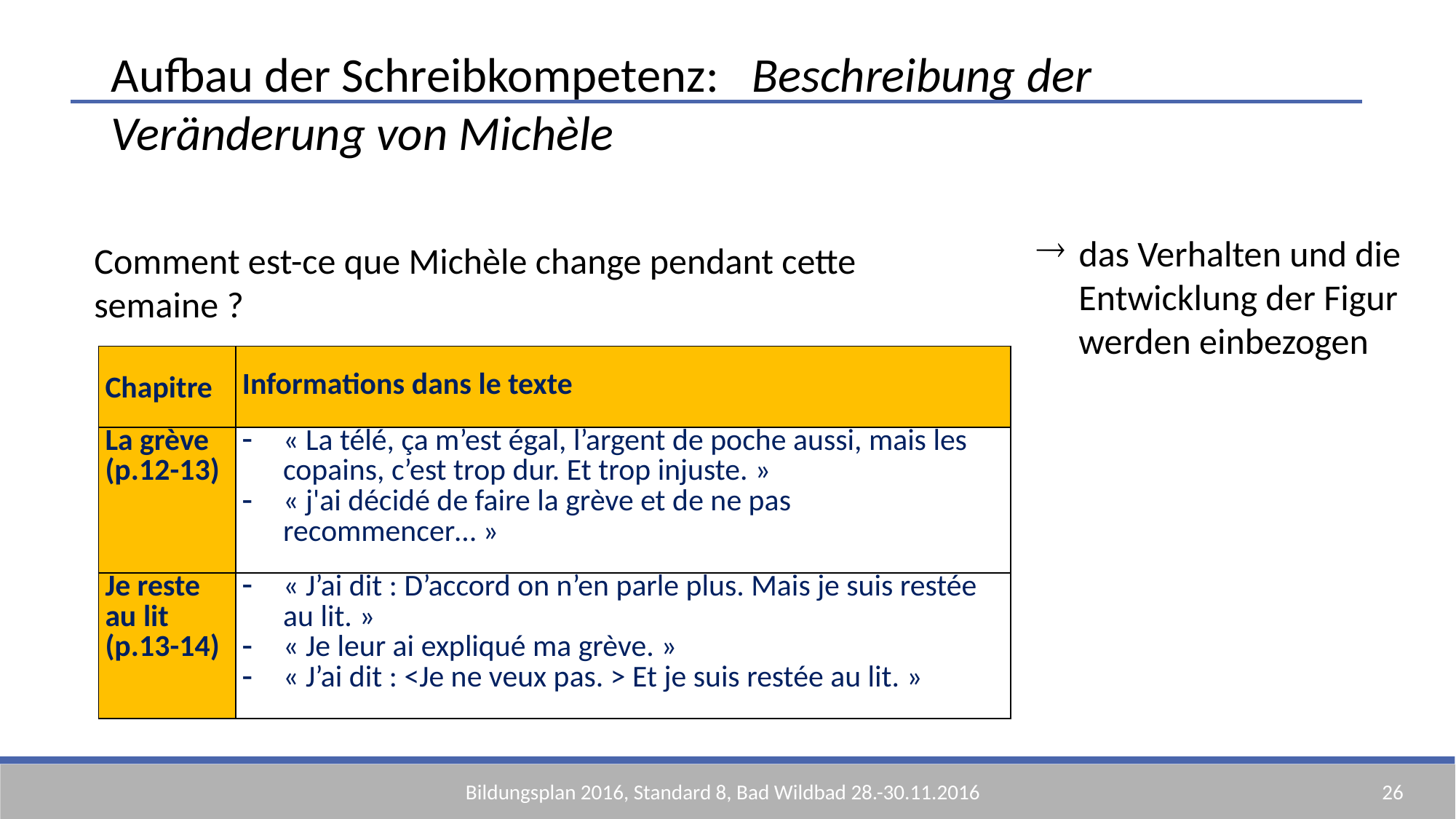

Aufbau der Schreibkompetenz:   Beschreibung der Veränderung von Michèle
 das Verhalten und die
 Entwicklung der Figur
 werden einbezogen
Comment est-ce que Michèle change pendant cette semaine ?
| Chapitre | Informations dans le texte |
| --- | --- |
| La grève (p.12-13) | « La télé, ça m’est égal, l’argent de poche aussi, mais les copains, c’est trop dur. Et trop injuste. » « j'ai décidé de faire la grève et de ne pas recommencer… » |
| Je reste au lit (p.13-14) | « J’ai dit : D’accord on n’en parle plus. Mais je suis restée au lit. » « Je leur ai expliqué ma grève. » « J’ai dit : <Je ne veux pas. > Et je suis restée au lit. » |